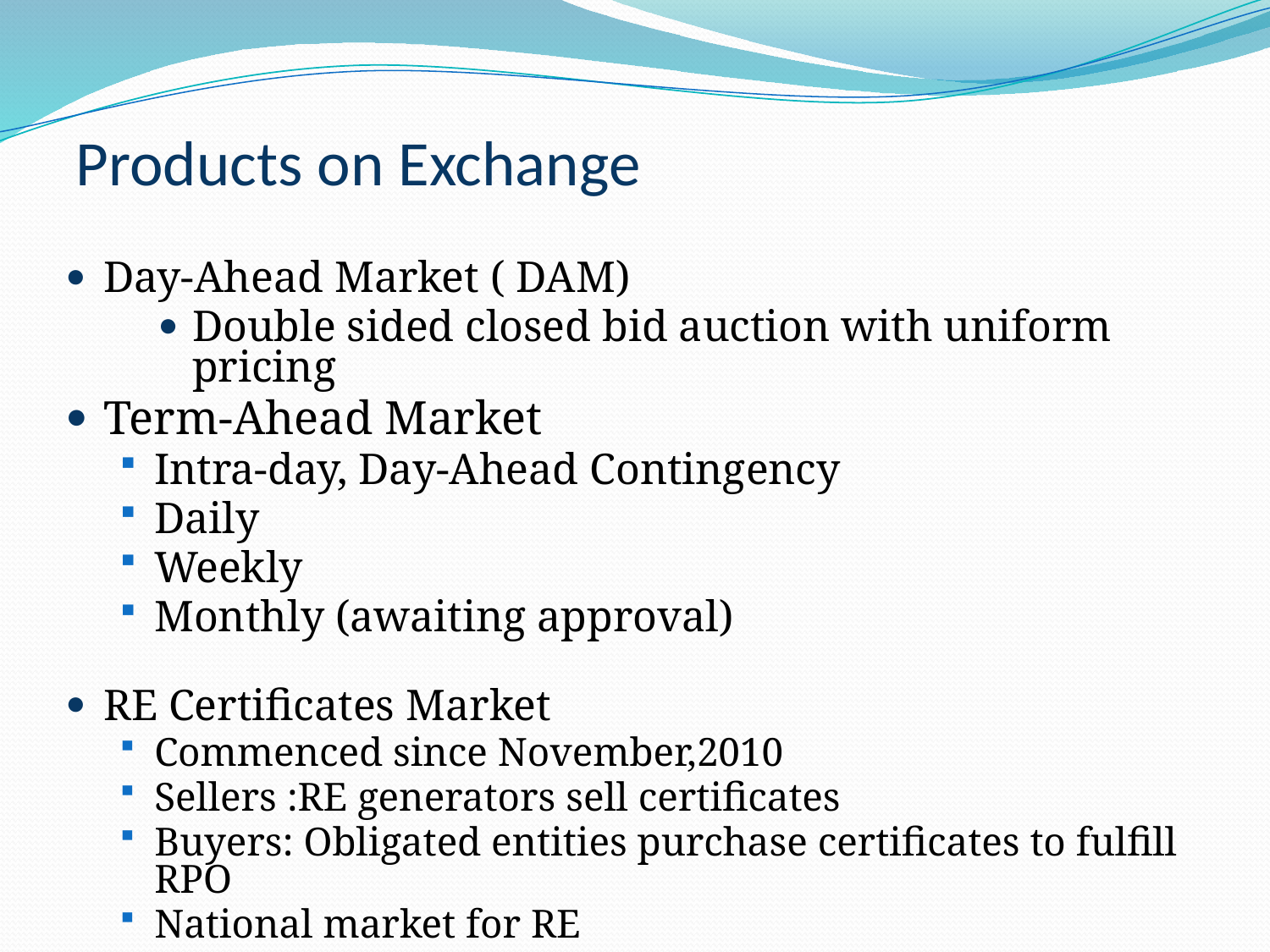

Products on Exchange
Day-Ahead Market ( DAM)
Double sided closed bid auction with uniform pricing
Term-Ahead Market
Intra-day, Day-Ahead Contingency
Daily
Weekly
Monthly (awaiting approval)

RE Certificates Market
Commenced since November,2010
Sellers :RE generators sell certificates
Buyers: Obligated entities purchase certificates to fulfill RPO
National market for RE